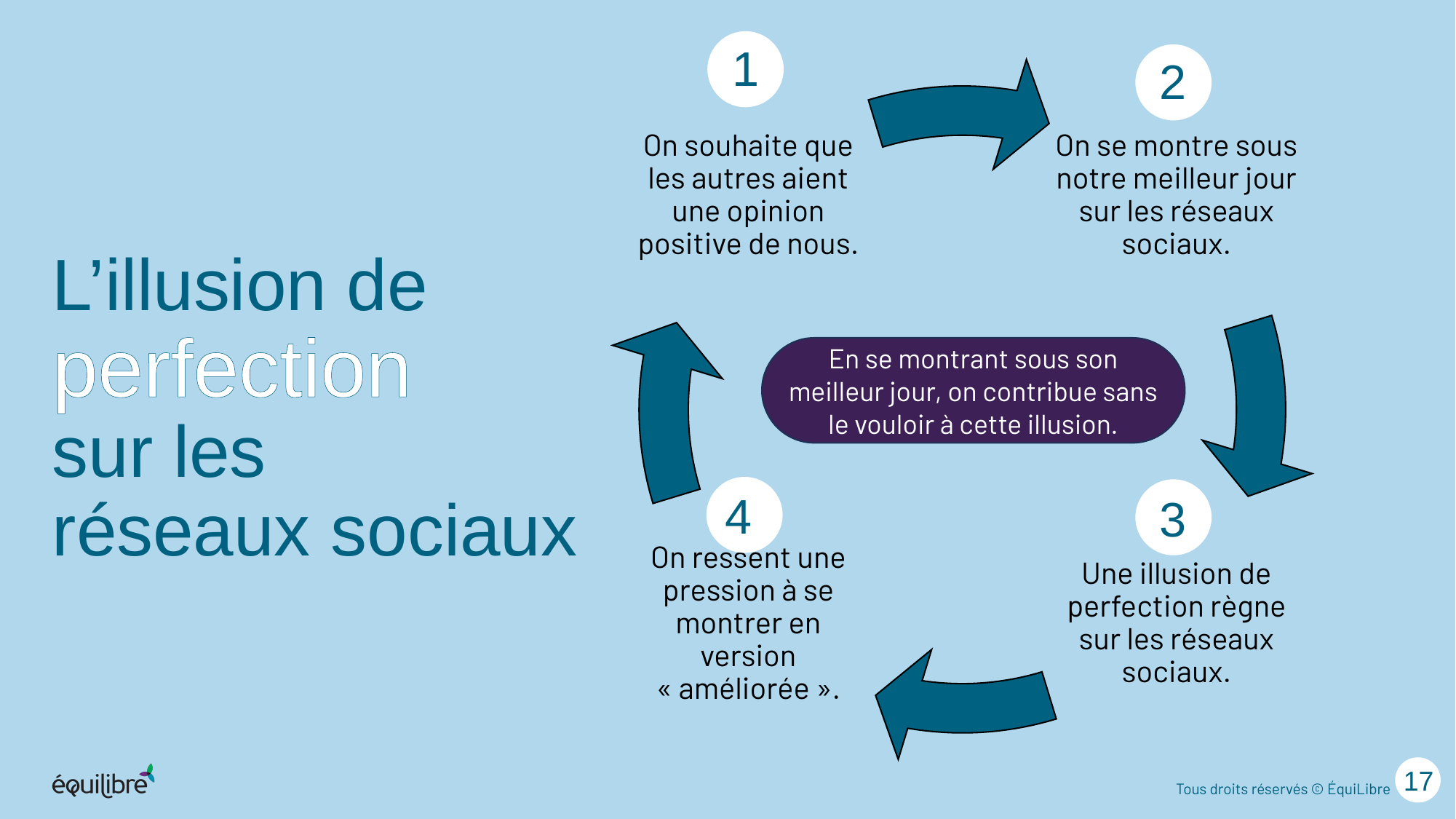

1

2
On se montre sous notre meilleur jour sur les réseaux sociaux.
Une illusion de perfection règne sur les réseaux sociaux.
On ressent une pression à se montrer en version « améliorée ».
On souhaite que les autres aient une opinion positive de nous.
L’illusion de
perfection
sur les
réseaux sociaux
En se montrant sous son meilleur jour, on contribue sans le vouloir à cette illusion.

4

3

17